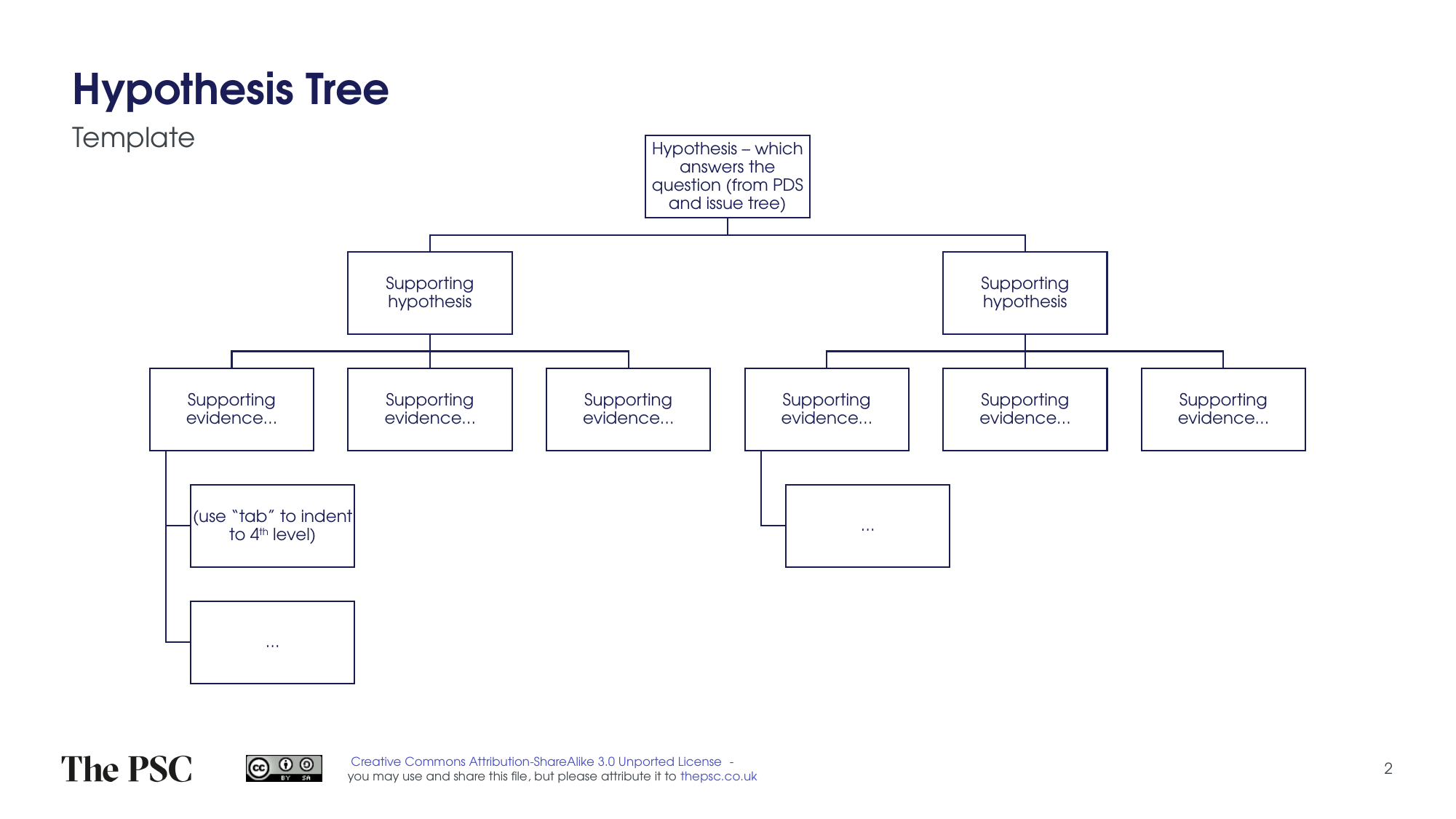

# Hypothesis Tree
Hypothesis – which answers the question (from PDS and issue tree)
Supporting hypothesis
Supporting evidence…
(use “tab” to indent to 4th level)
…
Supporting evidence…
Supporting evidence…
Supporting hypothesis
Supporting evidence…
…
Supporting evidence…
Supporting evidence…
Template
2